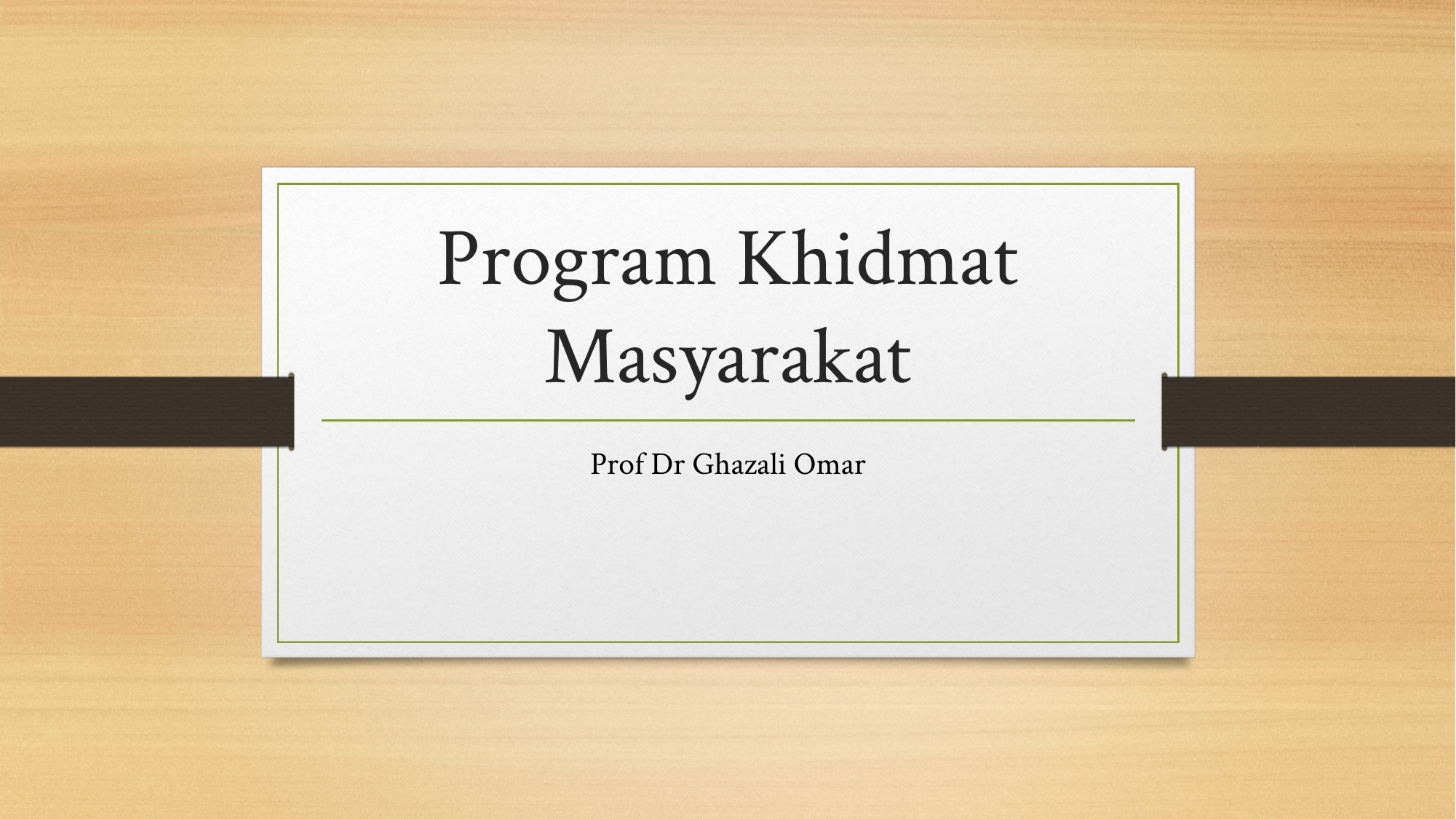

# Program Khidmat Masyarakat
Prof Dr Ghazali Omar